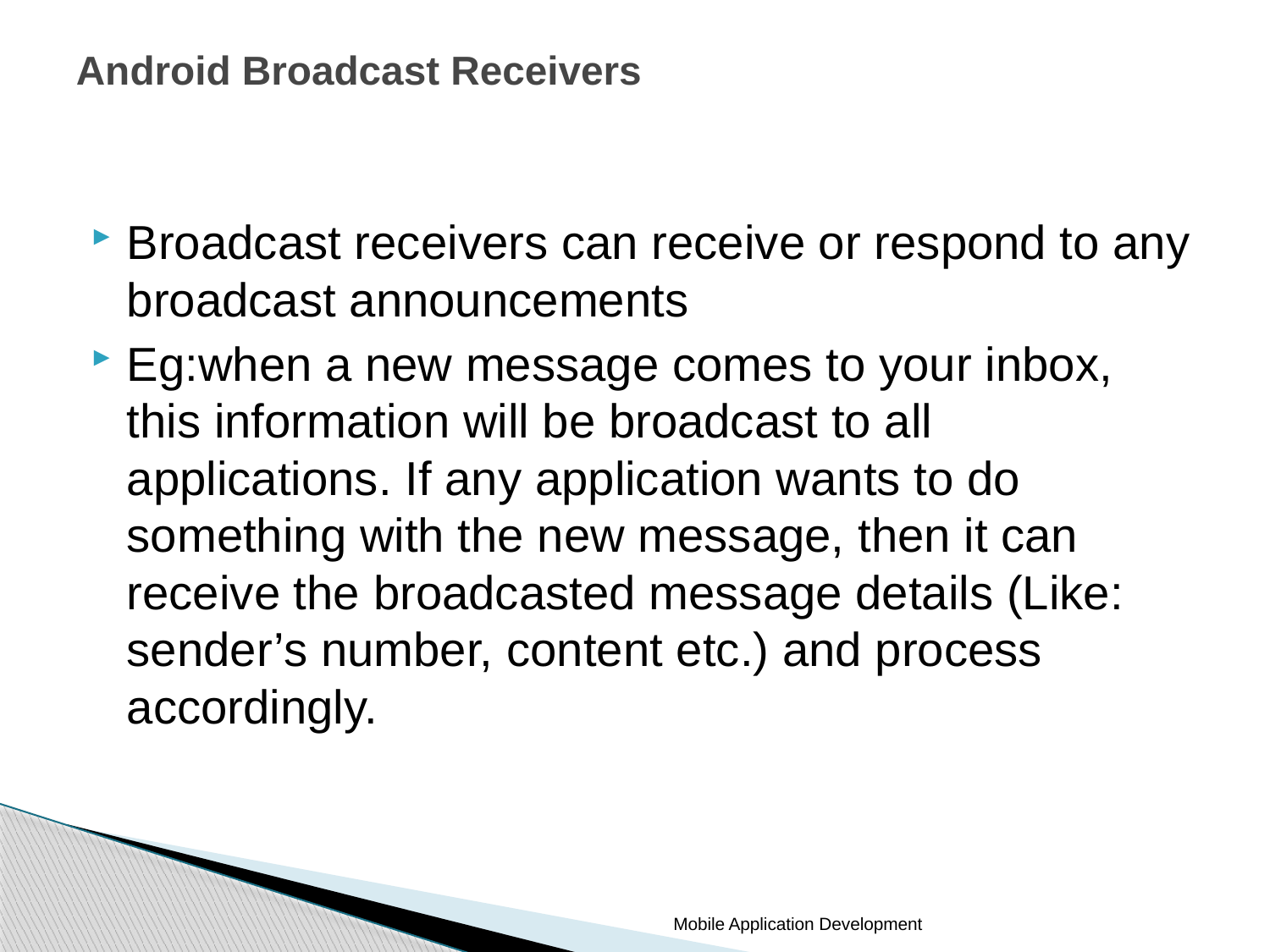

# Android Broadcast Receivers
Broadcast receivers can receive or respond to any broadcast announcements
Eg:when a new message comes to your inbox, this information will be broadcast to all applications. If any application wants to do something with the new message, then it can receive the broadcasted message details (Like: sender’s number, content etc.) and process accordingly.
Mobile Application Development